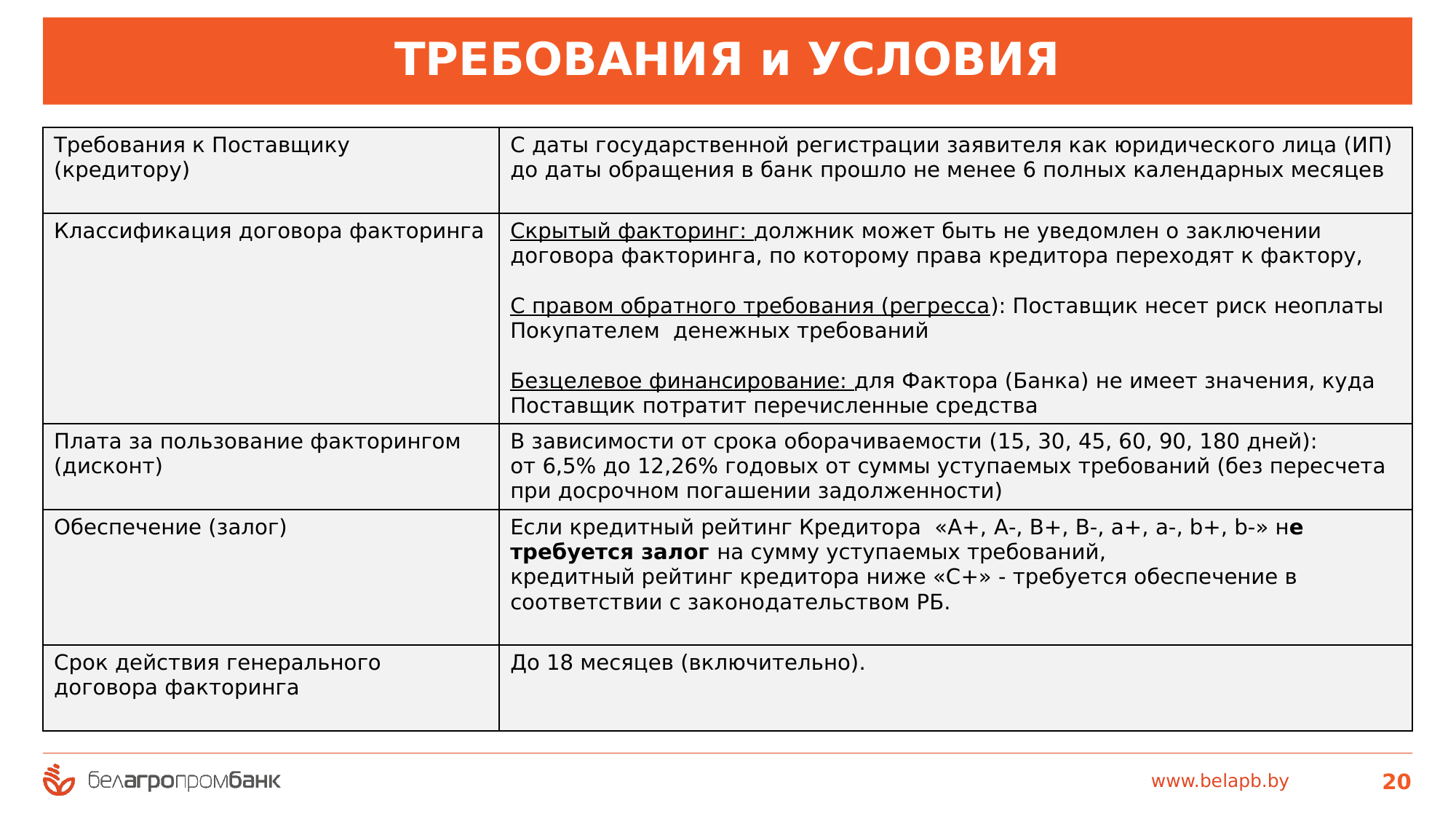

# ТРЕБОВАНИЯ и УСЛОВИЯ
| Требования к Поставщику (кредитору) | С даты государственной регистрации заявителя как юридического лица (ИП) до даты обращения в банк прошло не менее 6 полных календарных месяцев |
| --- | --- |
| Классификация договора факторинга | Скрытый факторинг: должник может быть не уведомлен о заключении договора факторинга, по которому права кредитора переходят к фактору, С правом обратного требования (регресса): Поставщик несет риск неоплаты Покупателем денежных требований Безцелевое финансирование: для Фактора (Банка) не имеет значения, куда Поставщик потратит перечисленные средства |
| Плата за пользование факторингом (дисконт) | В зависимости от срока оборачиваемости (15, 30, 45, 60, 90, 180 дней): от 6,5% до 12,26% годовых от суммы уступаемых требований (без пересчета при досрочном погашении задолженности) |
| Обеспечение (залог) | Если кредитный рейтинг Кредитора «А+, А-, В+, В-, а+, a-, b+, b-» не требуется залог на сумму уступаемых требований, кредитный рейтинг кредитора ниже «С+» - требуется обеспечение в соответствии с законодательством РБ. |
| Срок действия генерального договора факторинга | До 18 месяцев (включительно). |